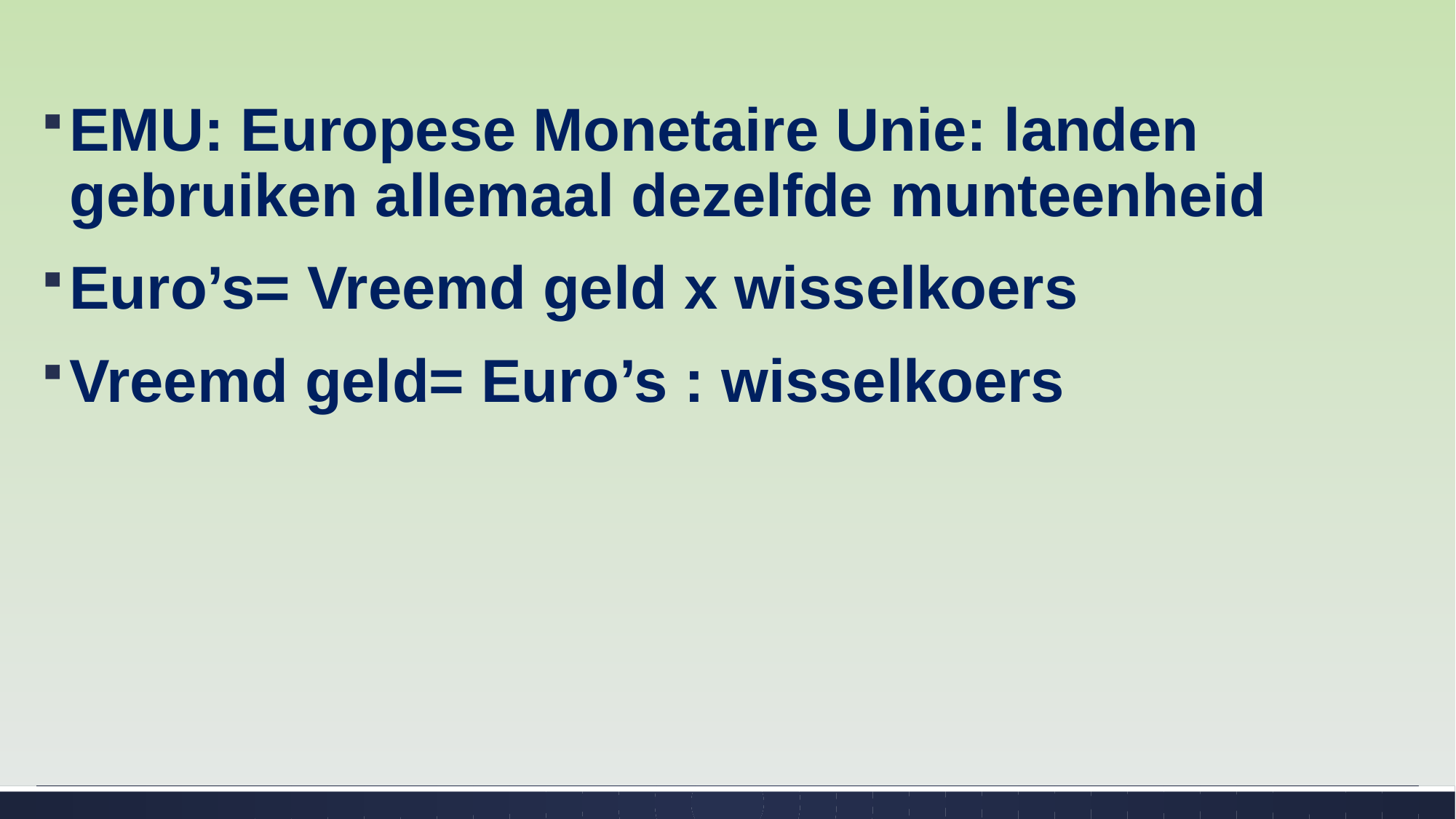

EMU: Europese Monetaire Unie: landen gebruiken allemaal dezelfde munteenheid
Euro’s= Vreemd geld x wisselkoers
Vreemd geld= Euro’s : wisselkoers